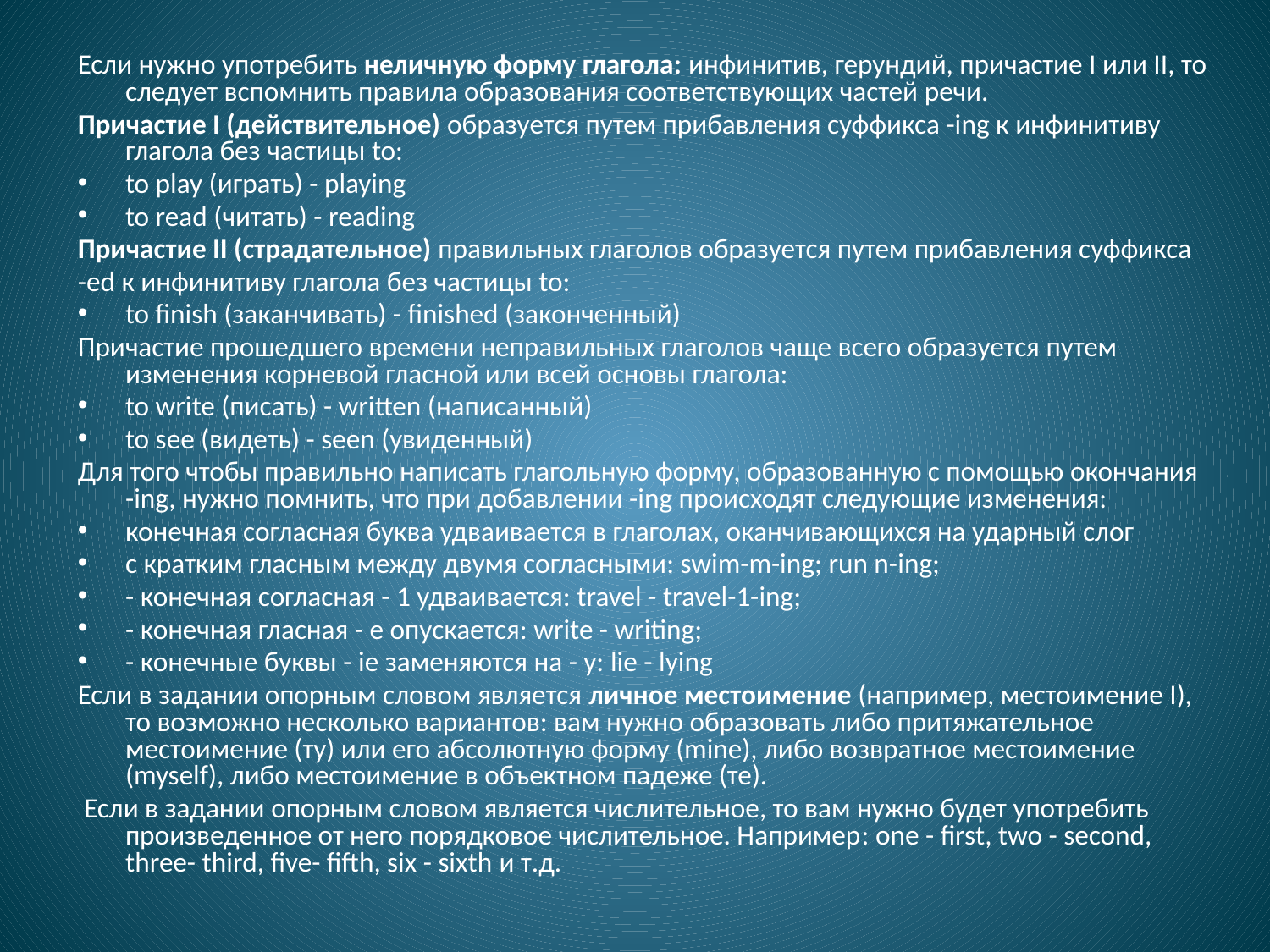

Если нужно употребить неличную форму глагола: инфинитив, герундий, причастие I или II, то следует вспомнить правила образования соответствующих частей речи.
Причастие I (действительное) образуется путем прибавления суффикса -ing к инфинитиву глагола без частицы to:
to play (играть) - playing
to read (читать) - reading
Причастие II (страдательное) правильных глаголов образуется путем прибавления суффикса
-ed к инфинитиву глагола без частицы to:
to finish (заканчивать) - finished (законченный)
Причастие прошедшего времени неправильных глаголов чаще всего образуется путем изменения корневой гласной или всей основы глагола:
to write (писать) - written (написанный)
to see (видеть) - seen (увиденный)
Для того чтобы правильно написать глагольную форму, образованную с помощью окончания -ing, нужно помнить, что при добавлении -ing происходят следующие изменения:
конечная согласная буква удваивается в глаголах, оканчивающихся на ударный слог
с кратким гласным между двумя согласными: swim-m-ing; run n-ing;
- конечная согласная - 1 удваивается: travel - travel-1-ing;
- конечная гласная - е опускается: write - writing;
- конечные буквы - ie заменяются на - у: lie - lying
Если в задании опорным словом является личное местоимение (например, местоимение I), то возможно несколько вариантов: вам нужно образовать либо притяжательное местоимение (ту) или его абсолютную форму (mine), либо возвратное местоимение (myself), либо местоимение в объектном падеже (те).
 Если в задании опорным словом является числительное, то вам нужно будет употребить произведенное от него порядковое числительное. Например: one - first, two - second, three- third, five- fifth, six - sixth и т.д.